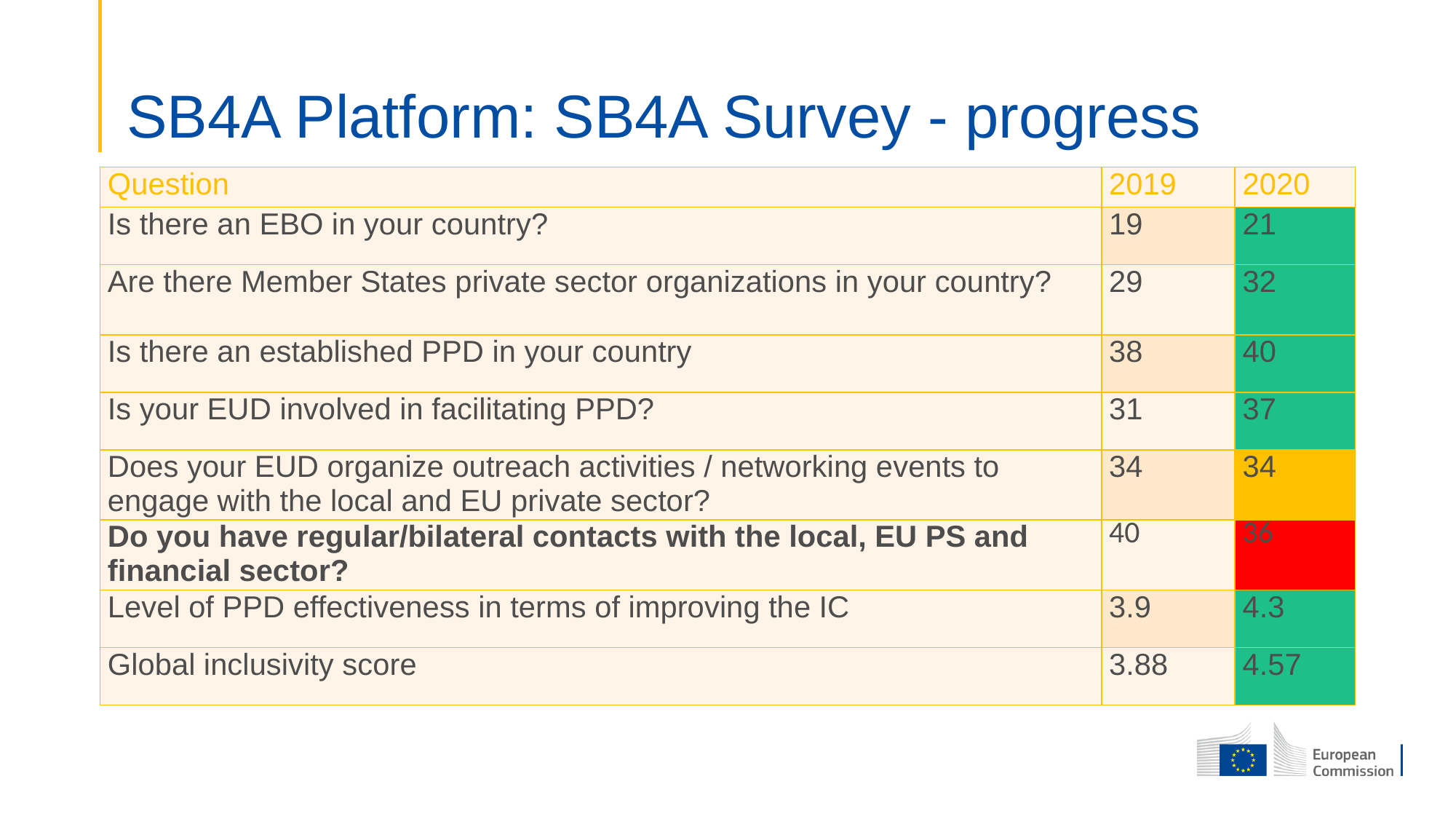

# SB4A Platform: SB4A Survey - progress
| Question | 2019 | 2020 |
| --- | --- | --- |
| Is there an EBO in your country? | 19 | 21 |
| Are there Member States private sector organizations in your country? | 29 | 32 |
| Is there an established PPD in your country | 38 | 40 |
| Is your EUD involved in facilitating PPD? | 31 | 37 |
| Does your EUD organize outreach activities / networking events to engage with the local and EU private sector? | 34 | 34 |
| Do you have regular/bilateral contacts with the local, EU PS and financial sector? | 40 | 36 |
| Level of PPD effectiveness in terms of improving the IC | 3.9 | 4.3 |
| Global inclusivity score | 3.88 | 4.57 |